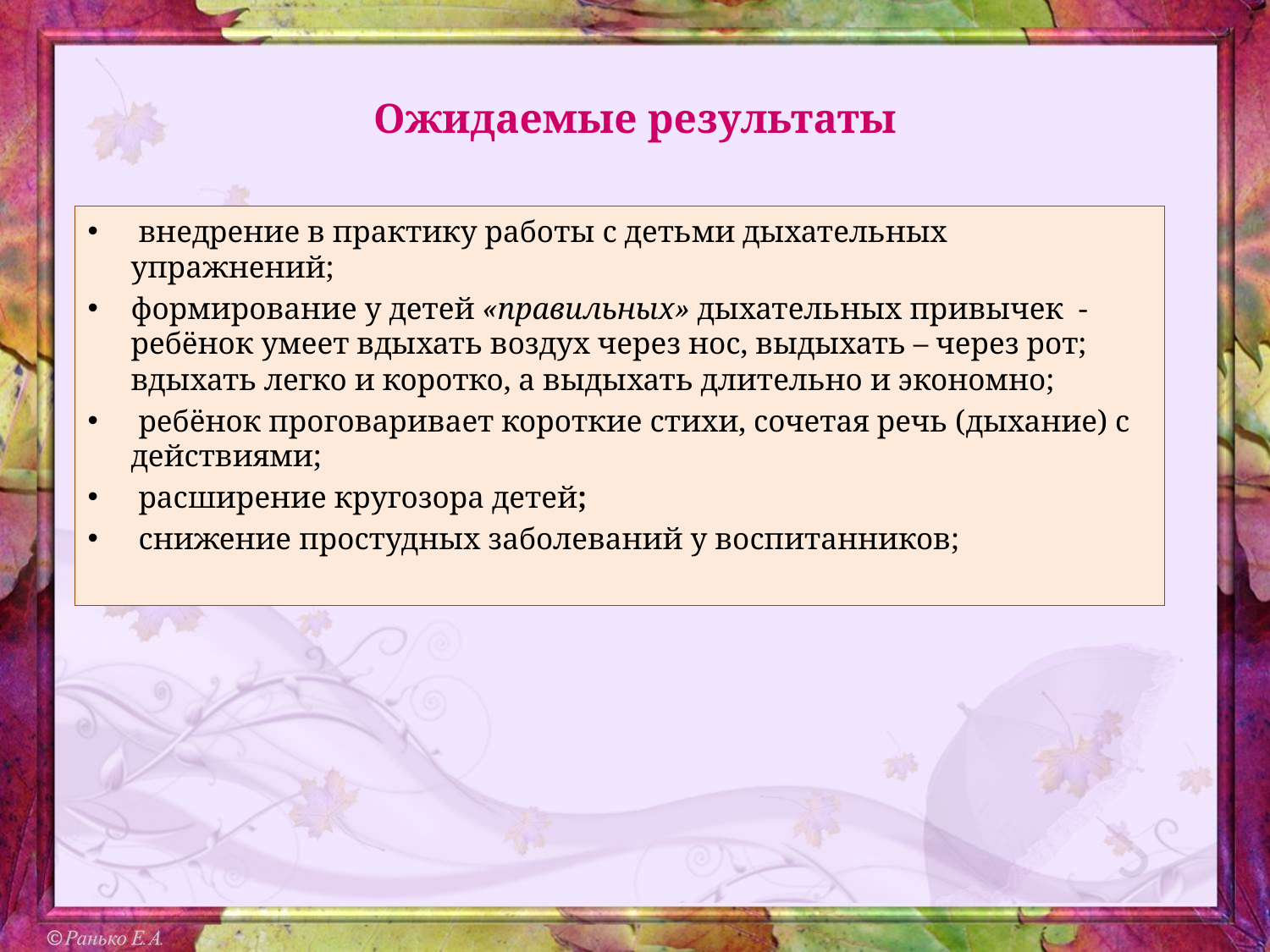

# Ожидаемые результаты
 внедрение в практику работы с детьми дыхательных упражнений;
формирование у детей «правильных» дыхательных привычек  - ребёнок умеет вдыхать воздух через нос, выдыхать – через рот; вдыхать легко и коротко, а выдыхать длительно и экономно;
 ребёнок проговаривает короткие стихи, сочетая речь (дыхание) с действиями;
 расширение кругозора детей;
 снижение простудных заболеваний у воспитанников;